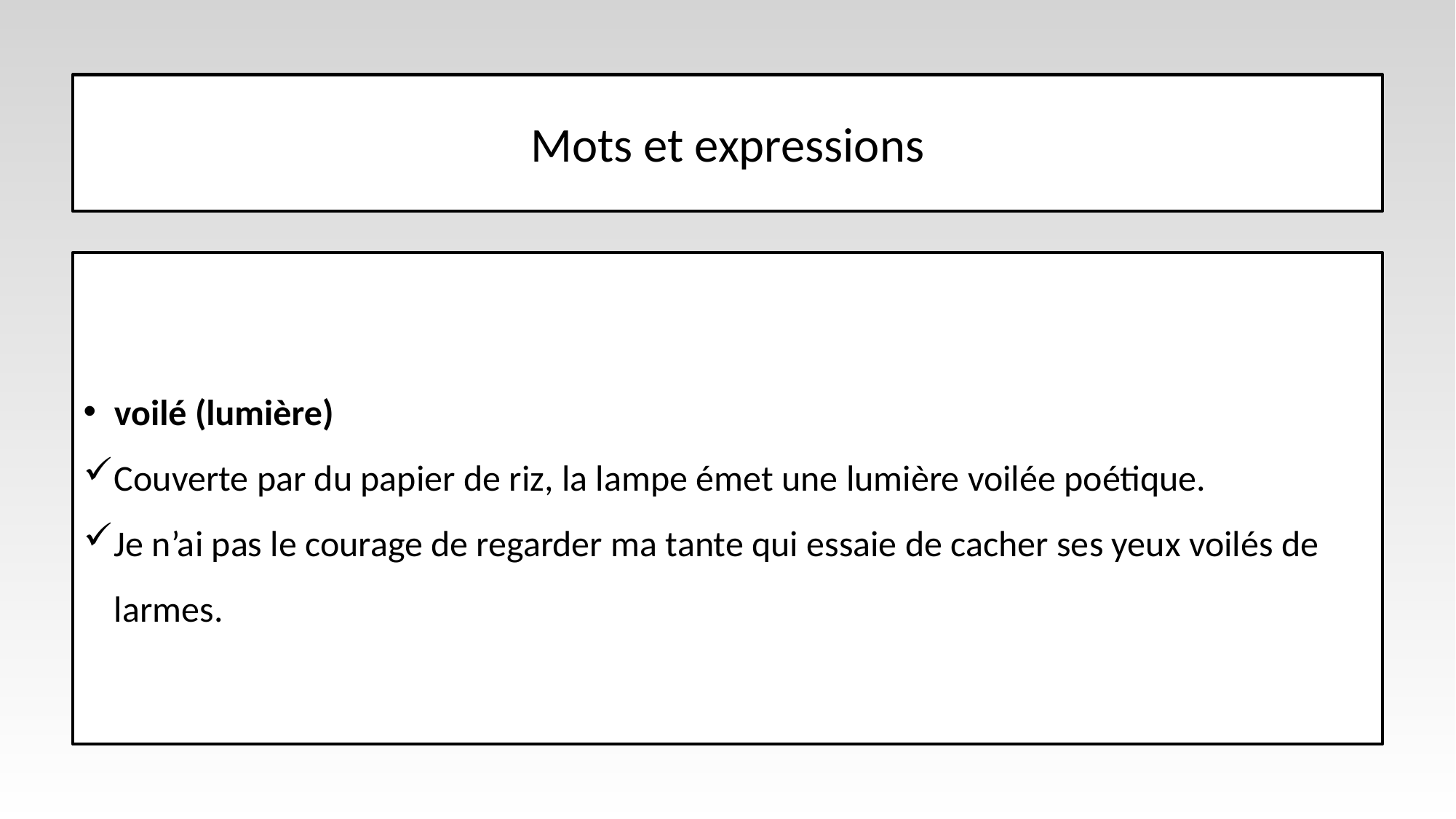

# Mots et expressions
voilé (lumière)
Couverte par du papier de riz, la lampe émet une lumière voilée poétique.
Je n’ai pas le courage de regarder ma tante qui essaie de cacher ses yeux voilés de larmes.